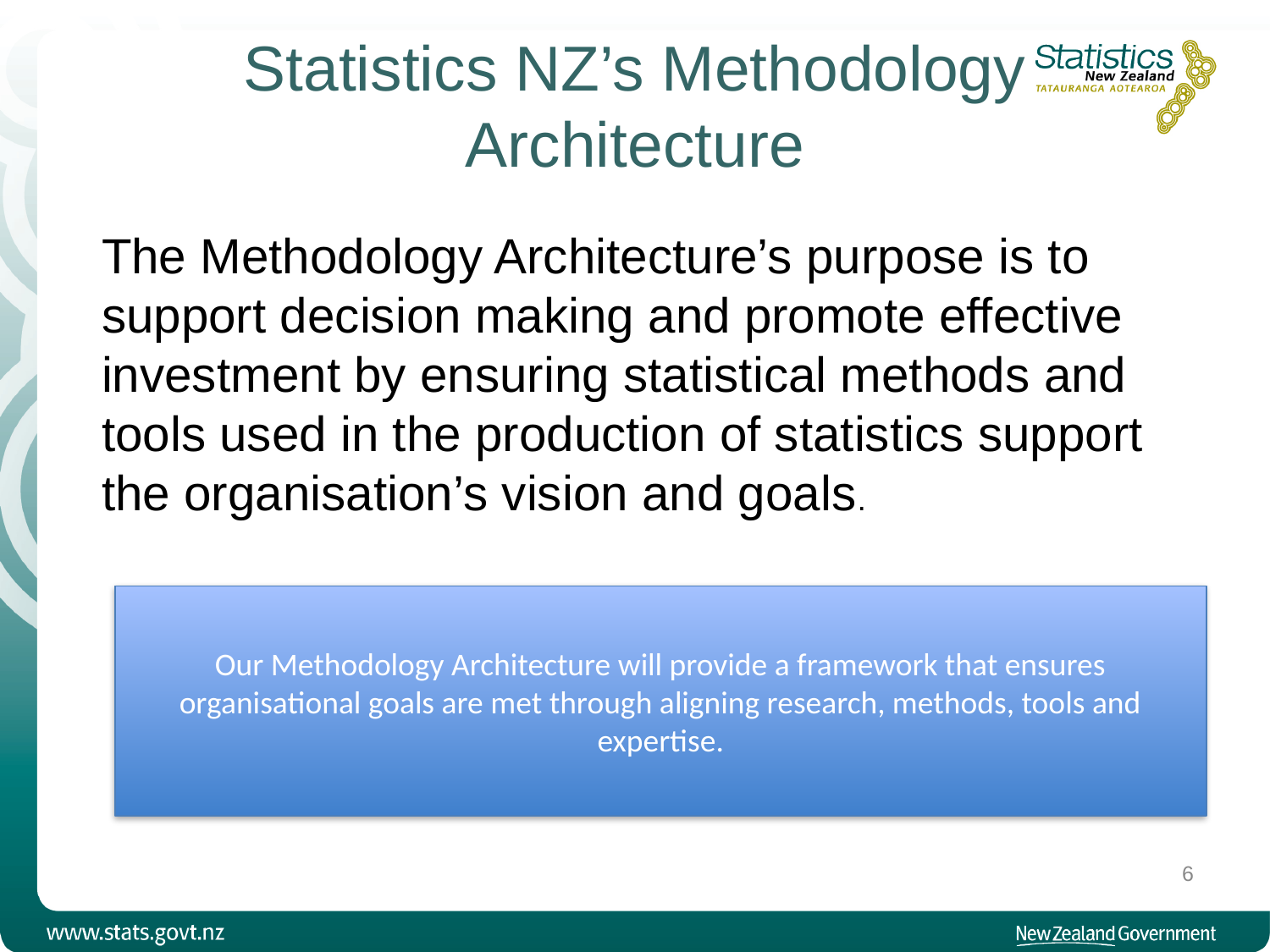

# Statistics NZ’s Methodology Architecture
The Methodology Architecture’s purpose is to support decision making and promote effective investment by ensuring statistical methods and tools used in the production of statistics support the organisation’s vision and goals.
Our Methodology Architecture will provide a framework that ensures organisational goals are met through aligning research, methods, tools and expertise.

6